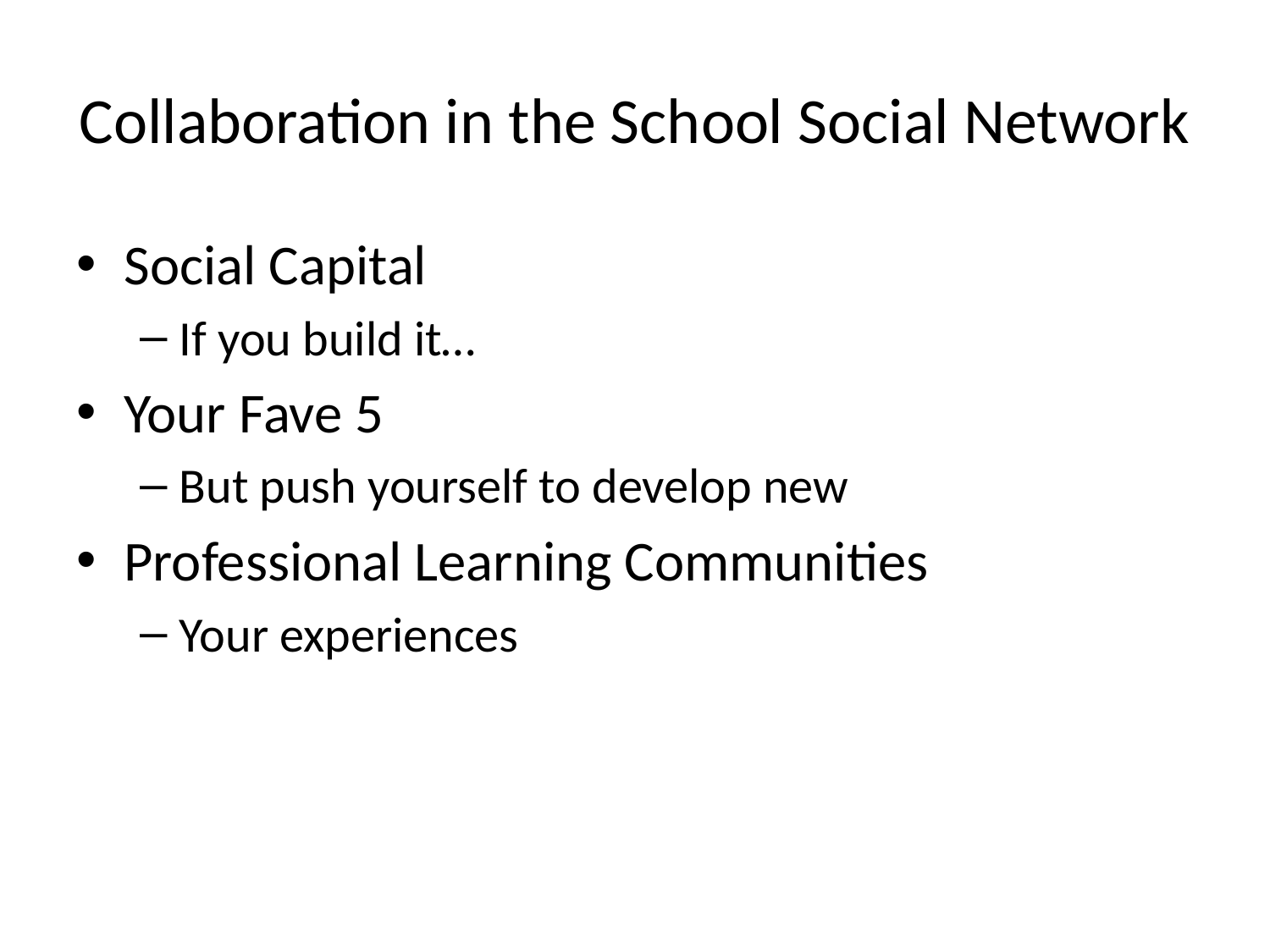

# Collaboration in the School Social Network
Social Capital
If you build it…
Your Fave 5
But push yourself to develop new
Professional Learning Communities
Your experiences